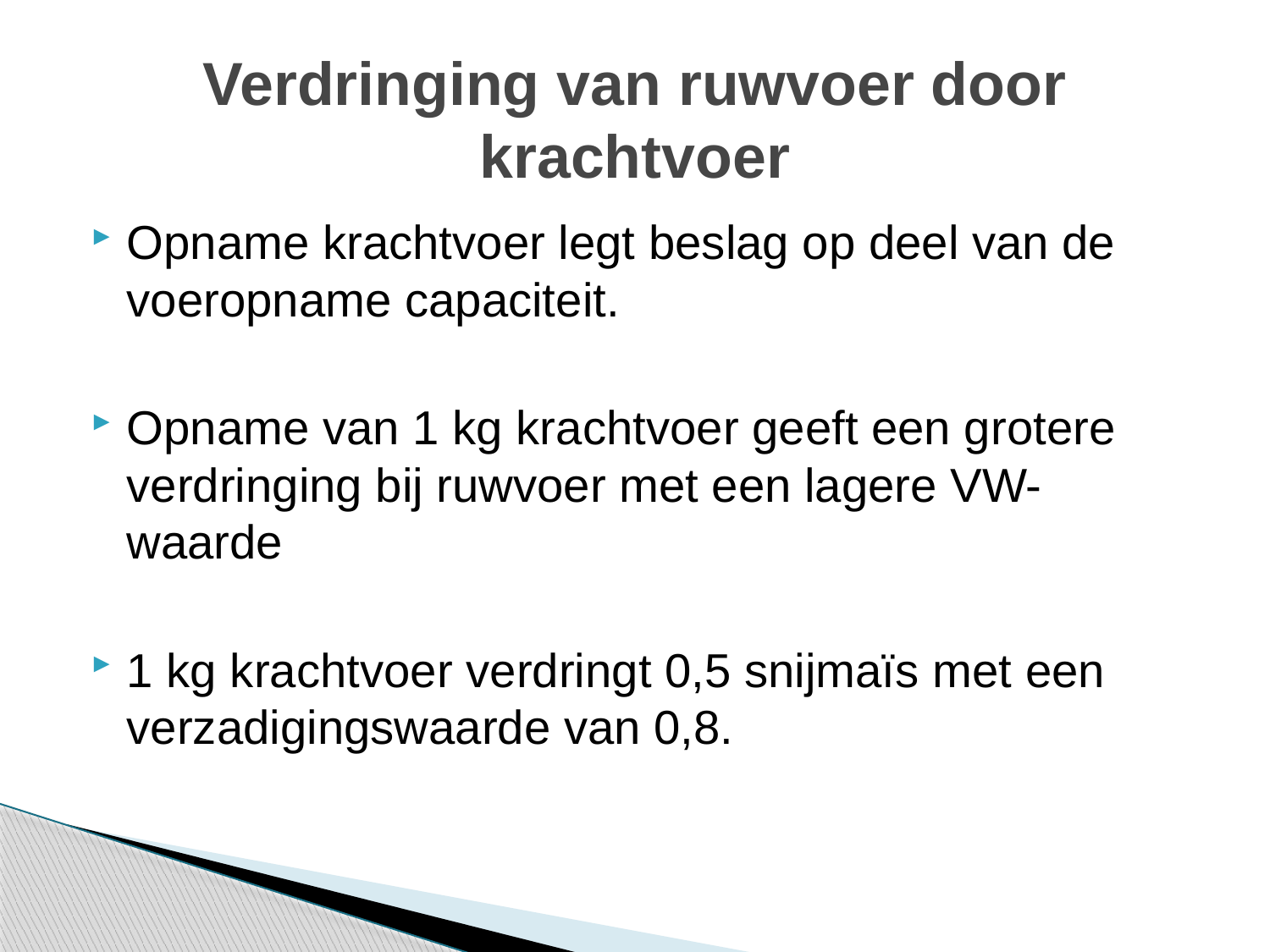

# Verdringing van ruwvoer door krachtvoer
Opname krachtvoer legt beslag op deel van de voeropname capaciteit.

Opname van 1 kg krachtvoer geeft een grotere verdringing bij ruwvoer met een lagere VW-waarde

1 kg krachtvoer verdringt 0,5 snijmaïs met een verzadigingswaarde van 0,8.